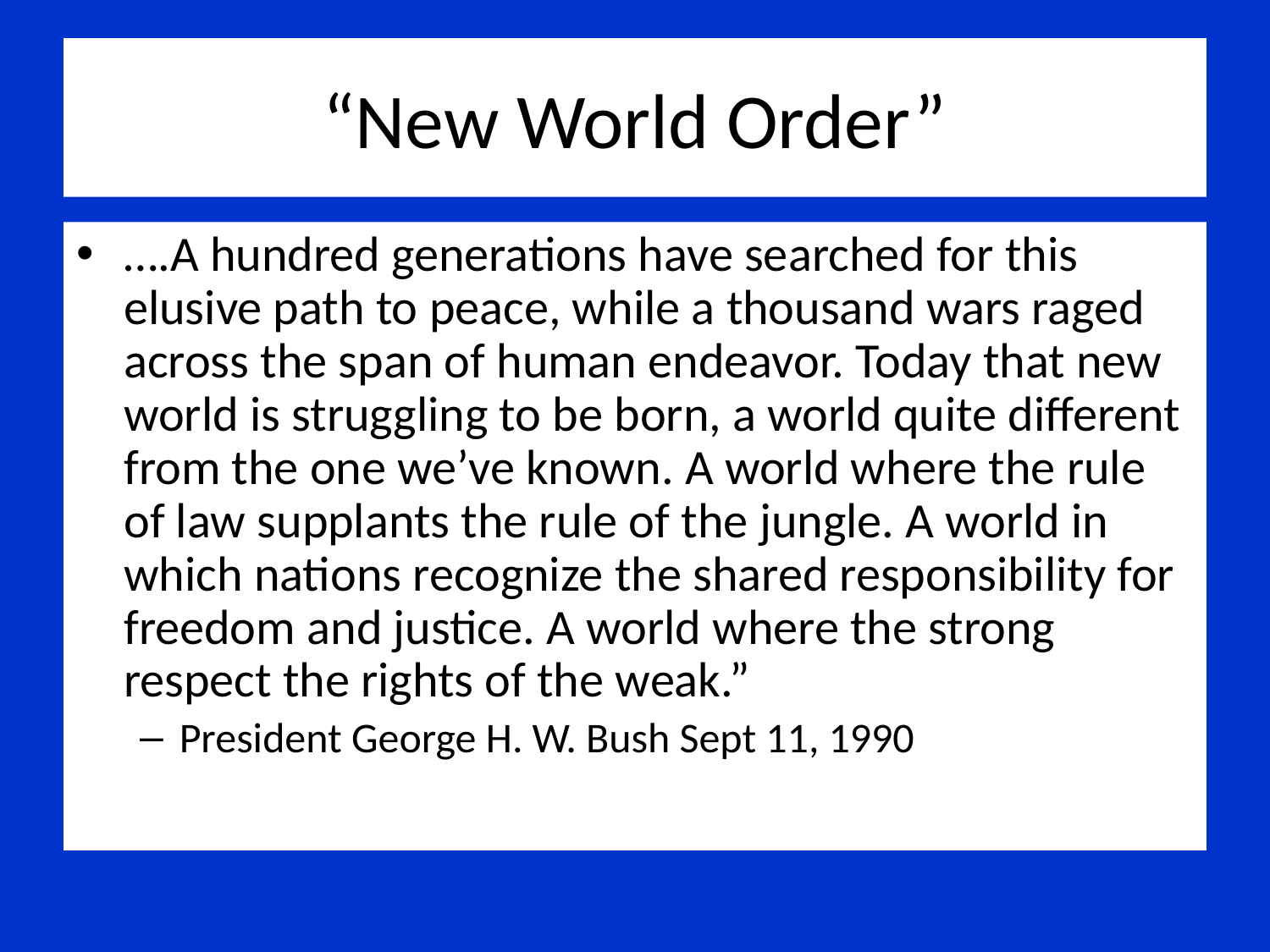

# “New World Order”
….A hundred generations have searched for this elusive path to peace, while a thousand wars raged across the span of human endeavor. Today that new world is struggling to be born, a world quite different from the one we’ve known. A world where the rule of law supplants the rule of the jungle. A world in which nations recognize the shared responsibility for freedom and justice. A world where the strong respect the rights of the weak.”
President George H. W. Bush Sept 11, 1990